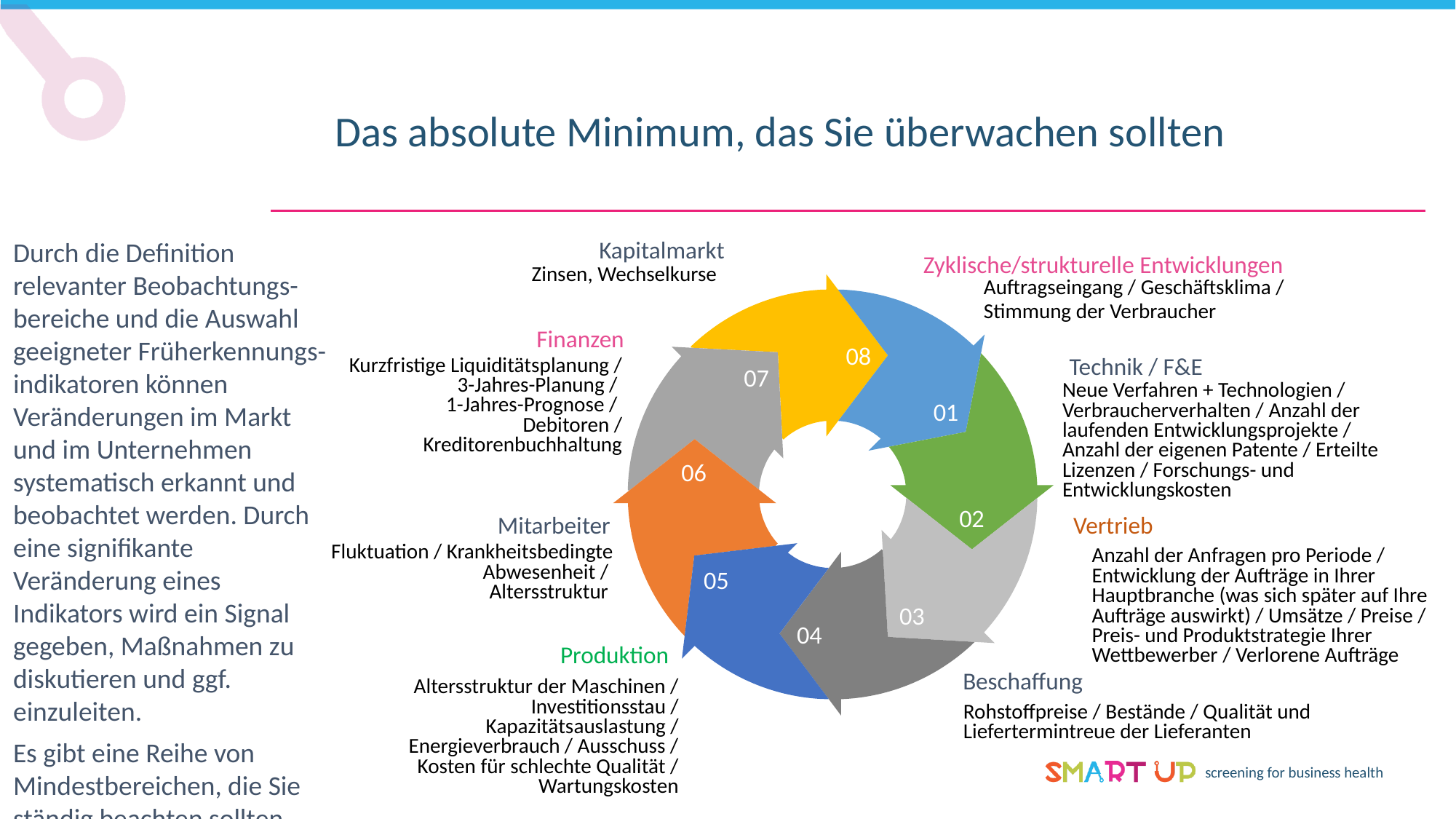

Das absolute Minimum, das Sie überwachen sollten
Kapitalmarkt
Durch die Definition relevanter Beobachtungs-bereiche und die Auswahl geeigneter Früherkennungs-indikatoren können Veränderungen im Markt und im Unternehmen systematisch erkannt und beobachtet werden. Durch eine signifikante Veränderung eines Indikators wird ein Signal gegeben, Maßnahmen zu diskutieren und ggf. einzuleiten.
Es gibt eine Reihe von Mindestbereichen, die Sie ständig beachten sollten.
Zyklische/strukturelle Entwicklungen

Zinsen, Wechselkurse
Auftragseingang / Geschäftsklima /
Stimmung der Verbraucher

Finanzen
08

Technik / F&E
Kurzfristige Liquiditätsplanung /
 3-Jahres-Planung /
1-Jahres-Prognose /
Debitoren /
Kreditorenbuchhaltung
07

Neue Verfahren + Technologien / Verbraucherverhalten / Anzahl der laufenden Entwicklungsprojekte / Anzahl der eigenen Patente / Erteilte Lizenzen / Forschungs- und Entwicklungskosten
01
06

02
Mitarbeiter
Vertrieb

Fluktuation / Krankheitsbedingte Abwesenheit /
Altersstruktur
Anzahl der Anfragen pro Periode / Entwicklung der Aufträge in Ihrer Hauptbranche (was sich später auf Ihre Aufträge auswirkt) / Umsätze / Preise / Preis- und Produktstrategie Ihrer Wettbewerber / Verlorene Aufträge

05
03
04
Produktion
Beschaffung
Altersstruktur der Maschinen / Investitionsstau / Kapazitätsauslastung / Energieverbrauch / Ausschuss / Kosten für schlechte Qualität / Wartungskosten
Rohstoffpreise / Bestände / Qualität und Liefertermintreue der Lieferanten